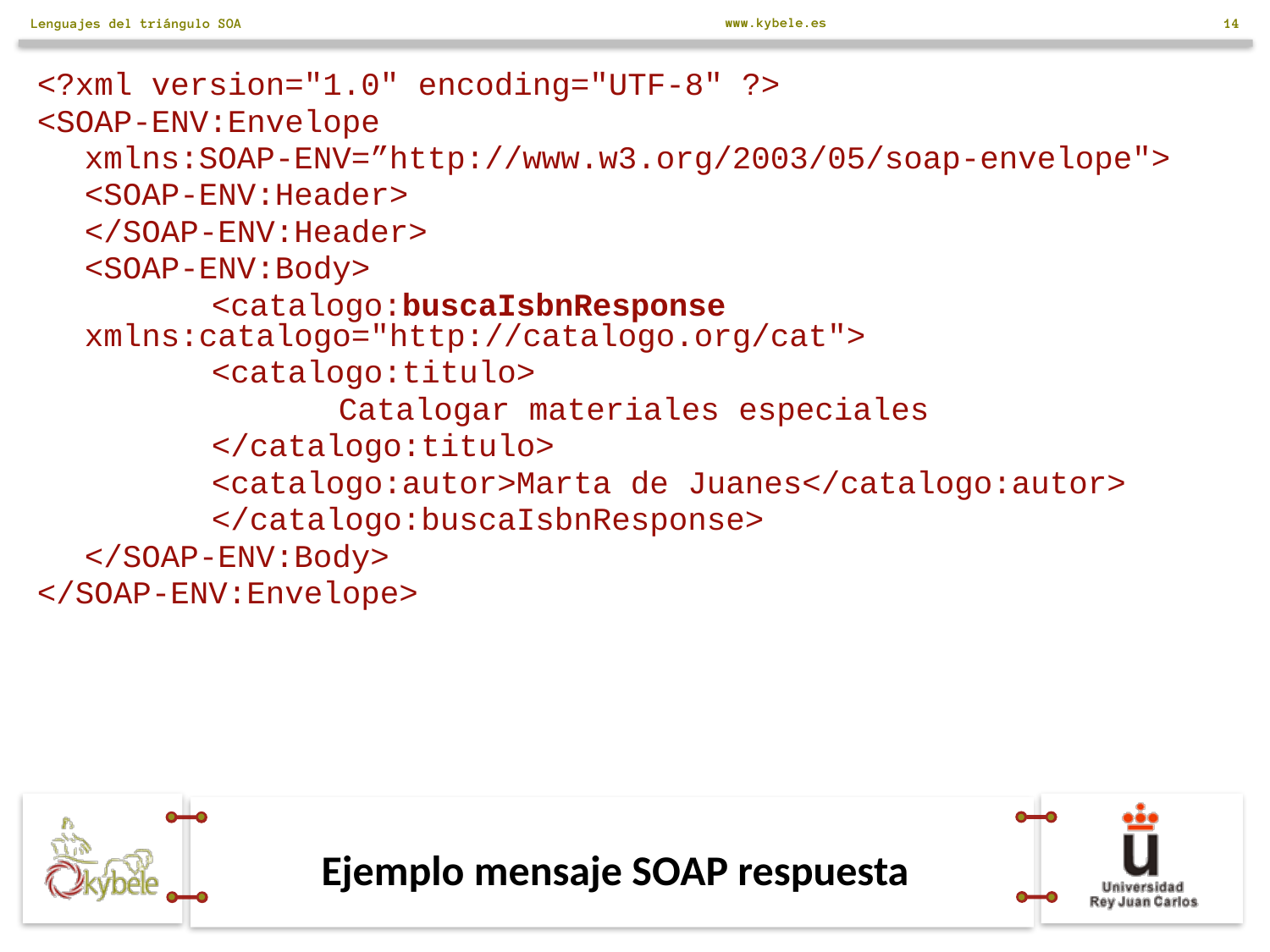

Lenguajes del triángulo SOA
14
<?xml version="1.0" encoding="UTF-8" ?>
<SOAP-ENV:Envelope
	xmlns:SOAP-ENV=”http://www.w3.org/2003/05/soap-envelope">
	<SOAP-ENV:Header>
	</SOAP-ENV:Header>
	<SOAP-ENV:Body>
		<catalogo:buscaIsbnResponse xmlns:catalogo="http://catalogo.org/cat">
		<catalogo:titulo>
			Catalogar materiales especiales
		</catalogo:titulo>
		<catalogo:autor>Marta de Juanes</catalogo:autor>
		</catalogo:buscaIsbnResponse>
	</SOAP-ENV:Body>
</SOAP-ENV:Envelope>
# Ejemplo mensaje SOAP respuesta